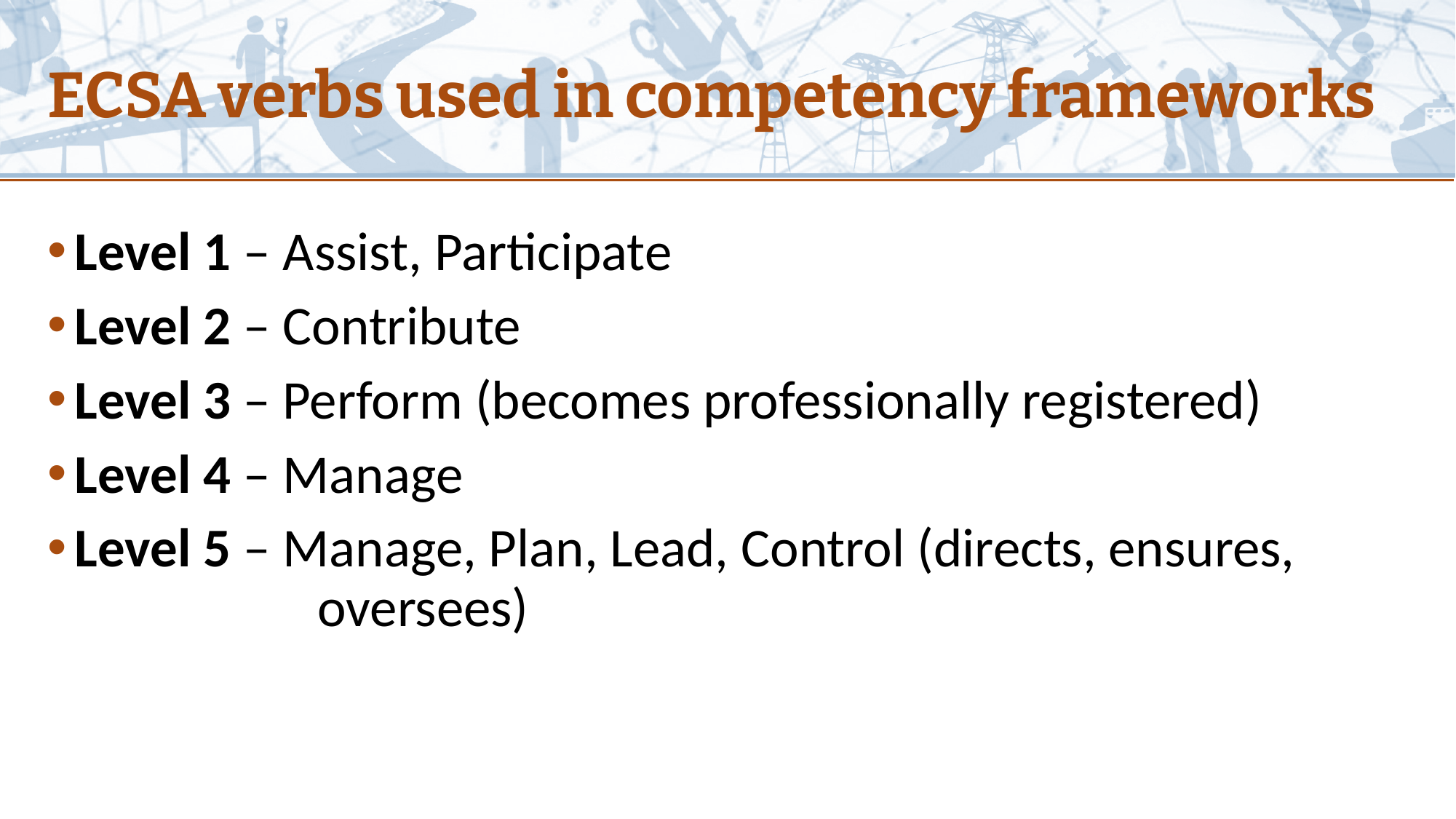

# ECSA verbs used in competency frameworks
Level 1 – Assist, Participate
Level 2 – Contribute
Level 3 – Perform (becomes professionally registered)
Level 4 – Manage
Level 5 – Manage, Plan, Lead, Control (directs, ensures, 			  oversees)